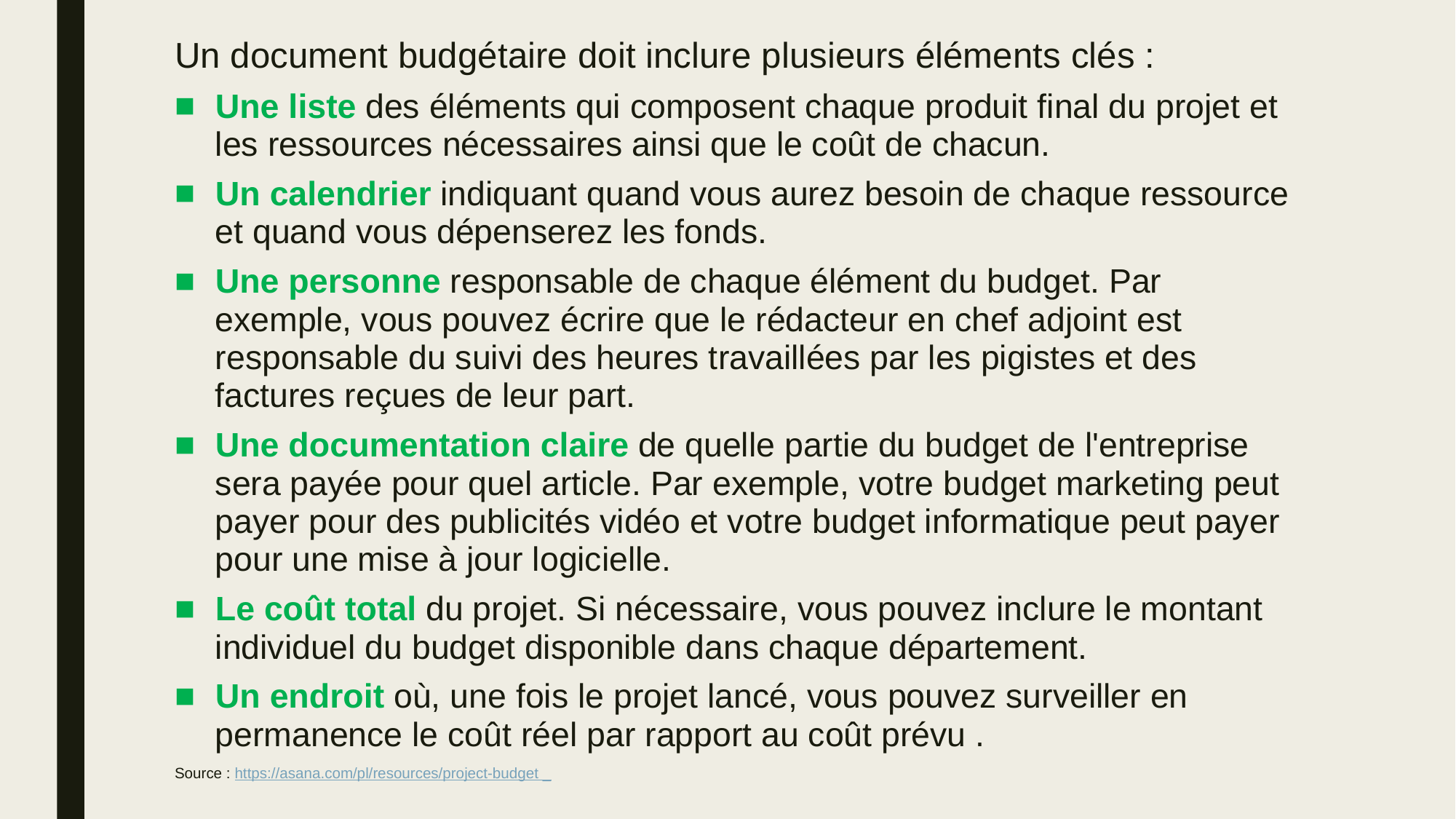

Un document budgétaire doit inclure plusieurs éléments clés :
Une liste des éléments qui composent chaque produit final du projet et les ressources nécessaires ainsi que le coût de chacun.
Un calendrier indiquant quand vous aurez besoin de chaque ressource et quand vous dépenserez les fonds.
Une personne responsable de chaque élément du budget. Par exemple, vous pouvez écrire que le rédacteur en chef adjoint est responsable du suivi des heures travaillées par les pigistes et des factures reçues de leur part.
Une documentation claire de quelle partie du budget de l'entreprise sera payée pour quel article. Par exemple, votre budget marketing peut payer pour des publicités vidéo et votre budget informatique peut payer pour une mise à jour logicielle.
Le coût total du projet. Si nécessaire, vous pouvez inclure le montant individuel du budget disponible dans chaque département.
Un endroit où, une fois le projet lancé, vous pouvez surveiller en permanence le coût réel par rapport au coût prévu .
Source : https://asana.com/pl/resources/project-budget _